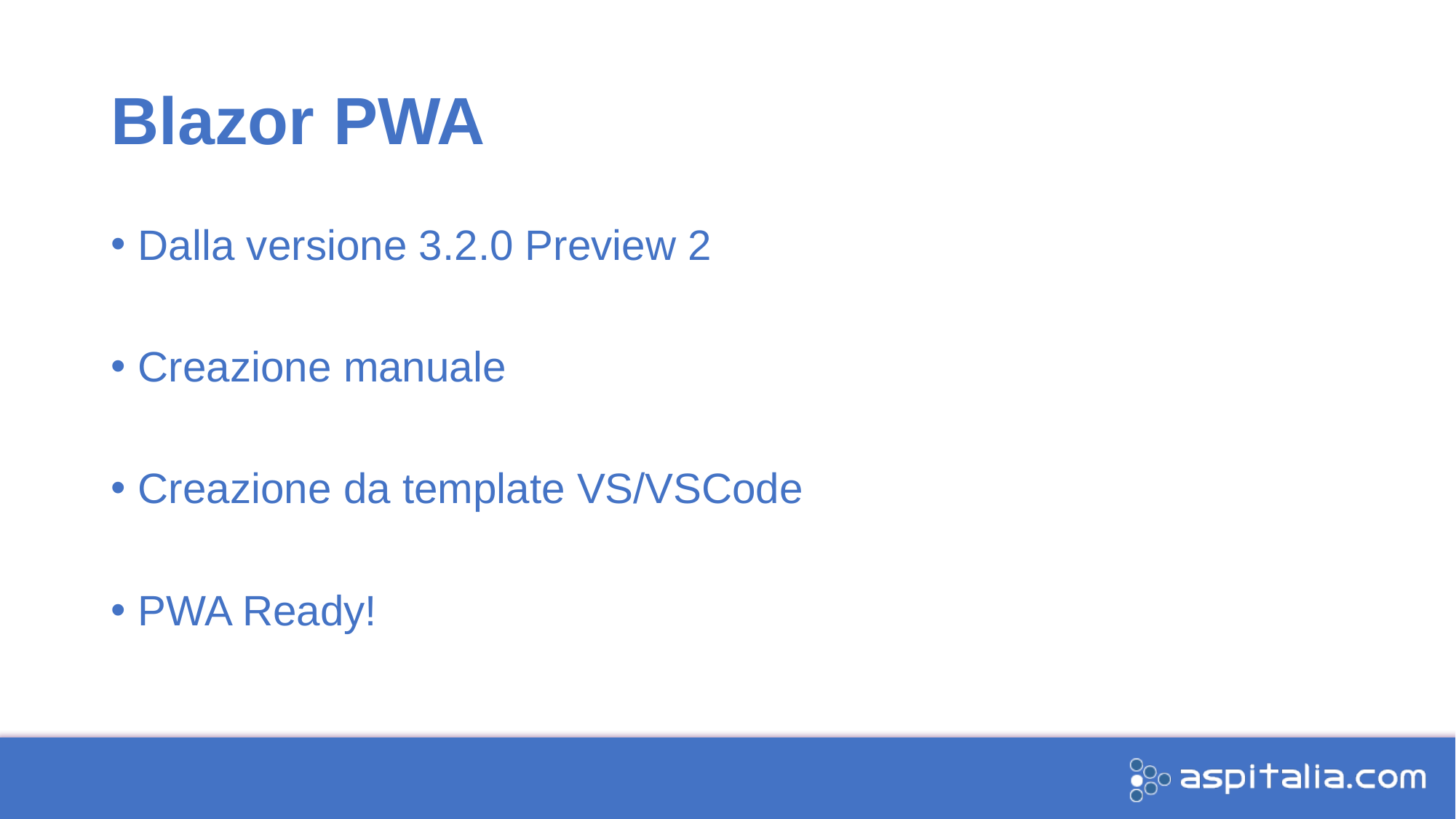

# Blazor PWA
Dalla versione 3.2.0 Preview 2

Creazione manuale

Creazione da template VS/VSCode

PWA Ready!